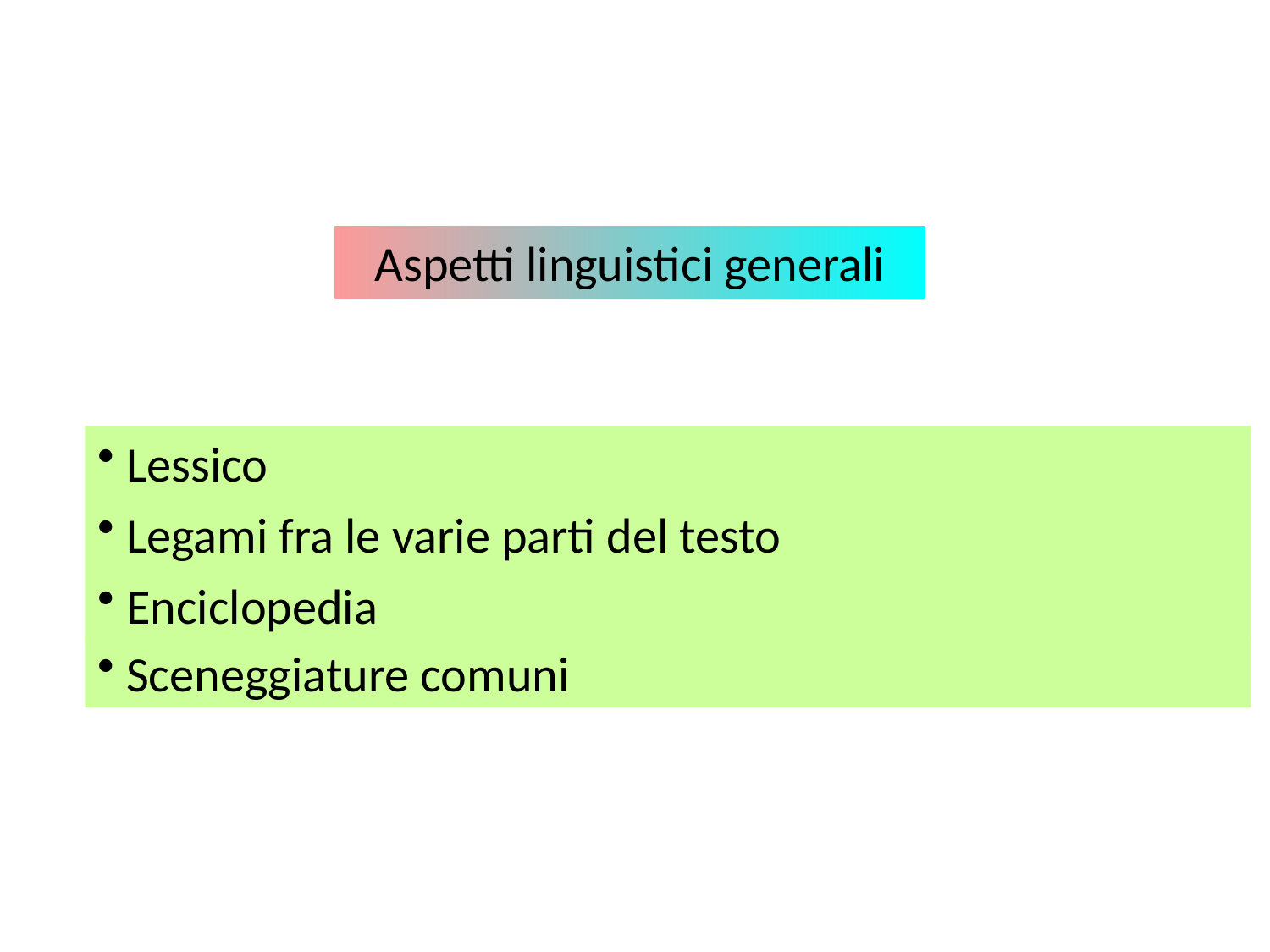

COMPRENDERE UN
PROBLEMA
Aspetti linguistici generali
 Lessico
CONTESTO
DOMANDA
 Legami fra le varie parti del testo
 Enciclopedia
 Sceneggiature comuni